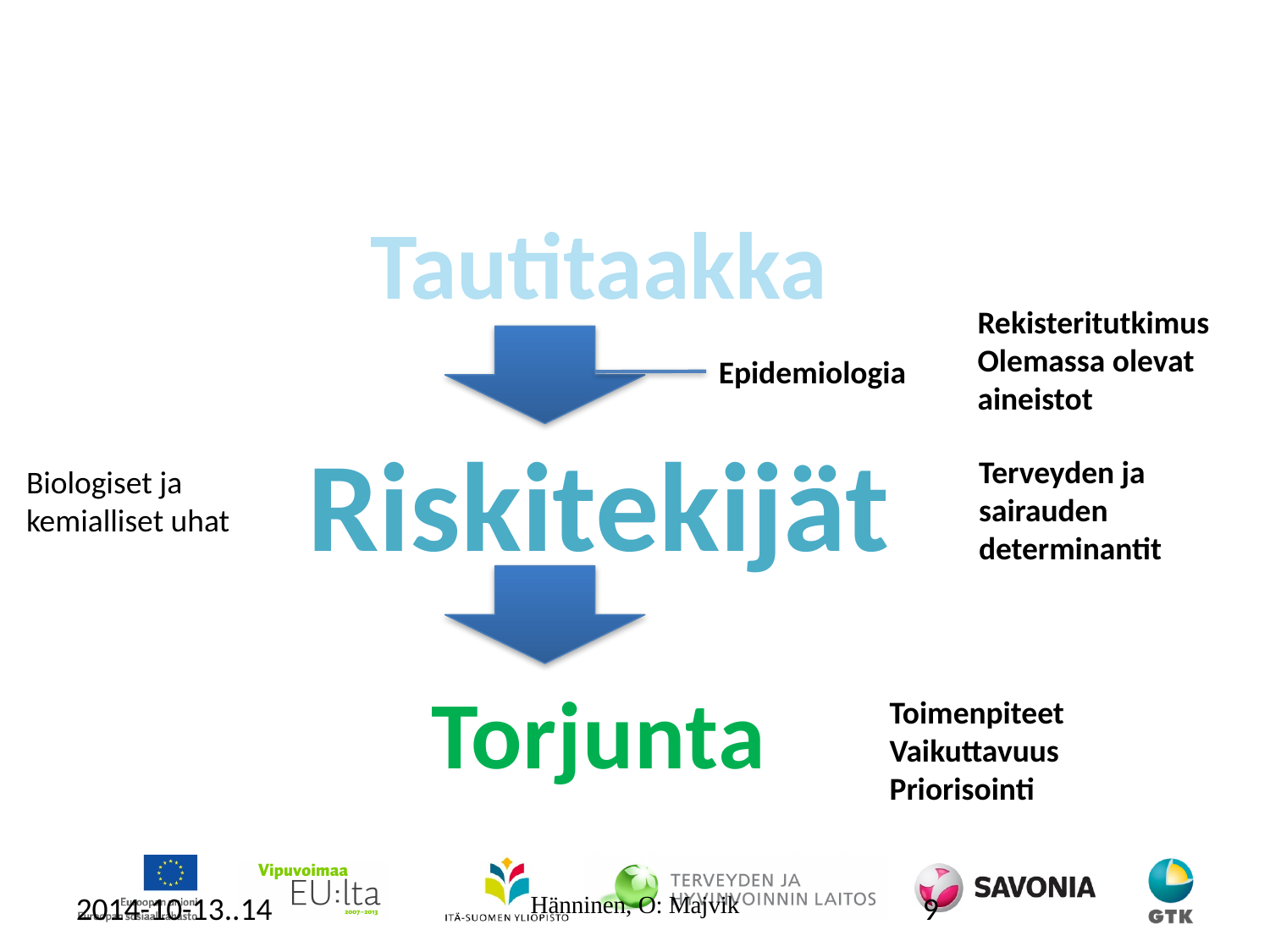

#
Tautitaakka
Rekisteritutkimus
Olemassa olevat aineistot

Epidemiologia
Riskitekijät
Terveyden ja sairauden determinantit
Biologiset ja
kemialliset uhat

Torjunta
Toimenpiteet
Vaikuttavuus
Priorisointi
2014-10-13..14
Hänninen, O: Majvik
9